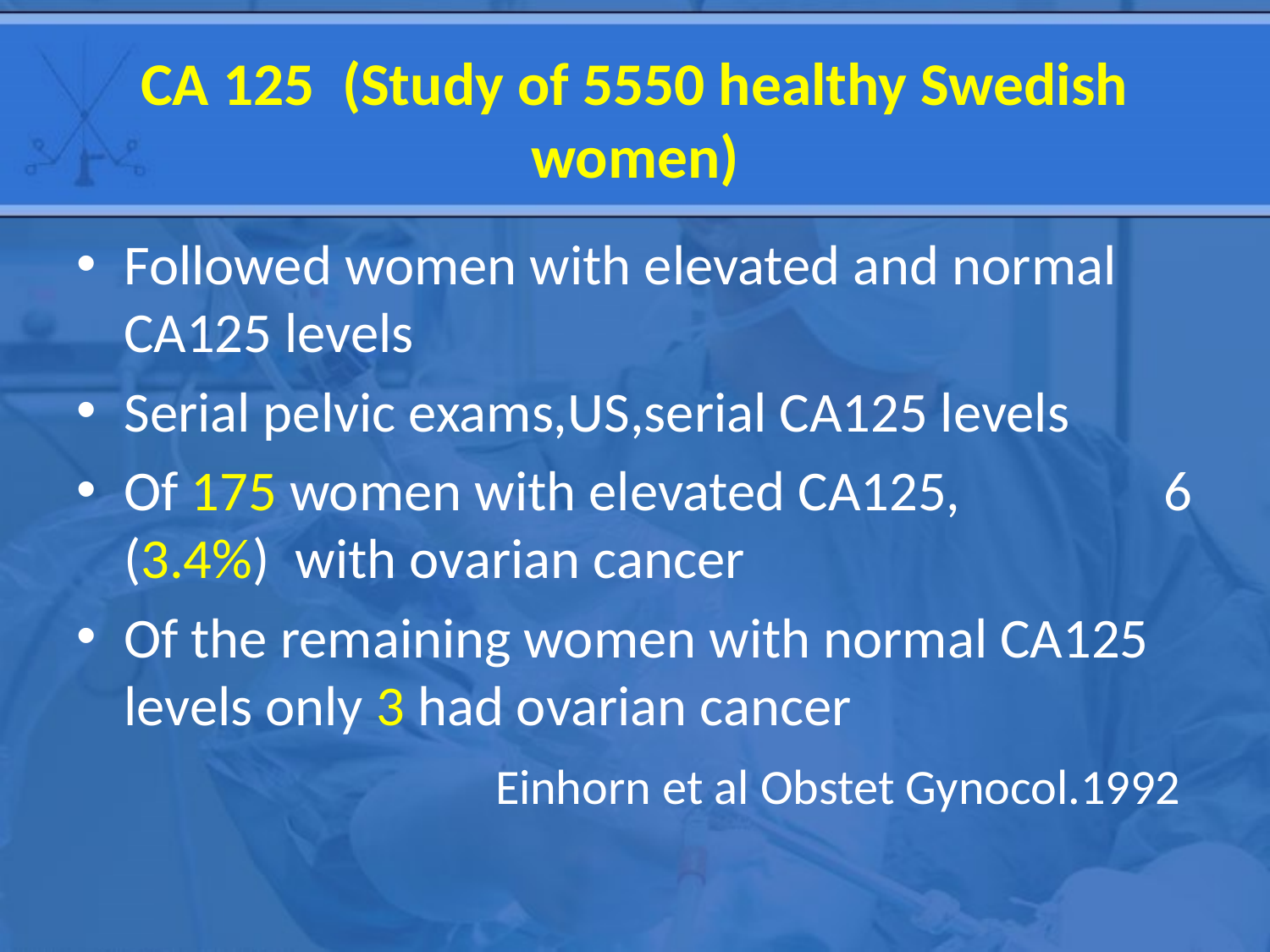

# CA 125  (Study of 5550 healthy Swedish women)
Followed women with elevated and normal CA125 levels
Serial pelvic exams,US,serial CA125 levels
Of 175 women with elevated CA125,                6 (3.4%)  with ovarian cancer
Of the remaining women with normal CA125 levels only 3 had ovarian cancer
                                 Einhorn et al Obstet Gynocol.1992